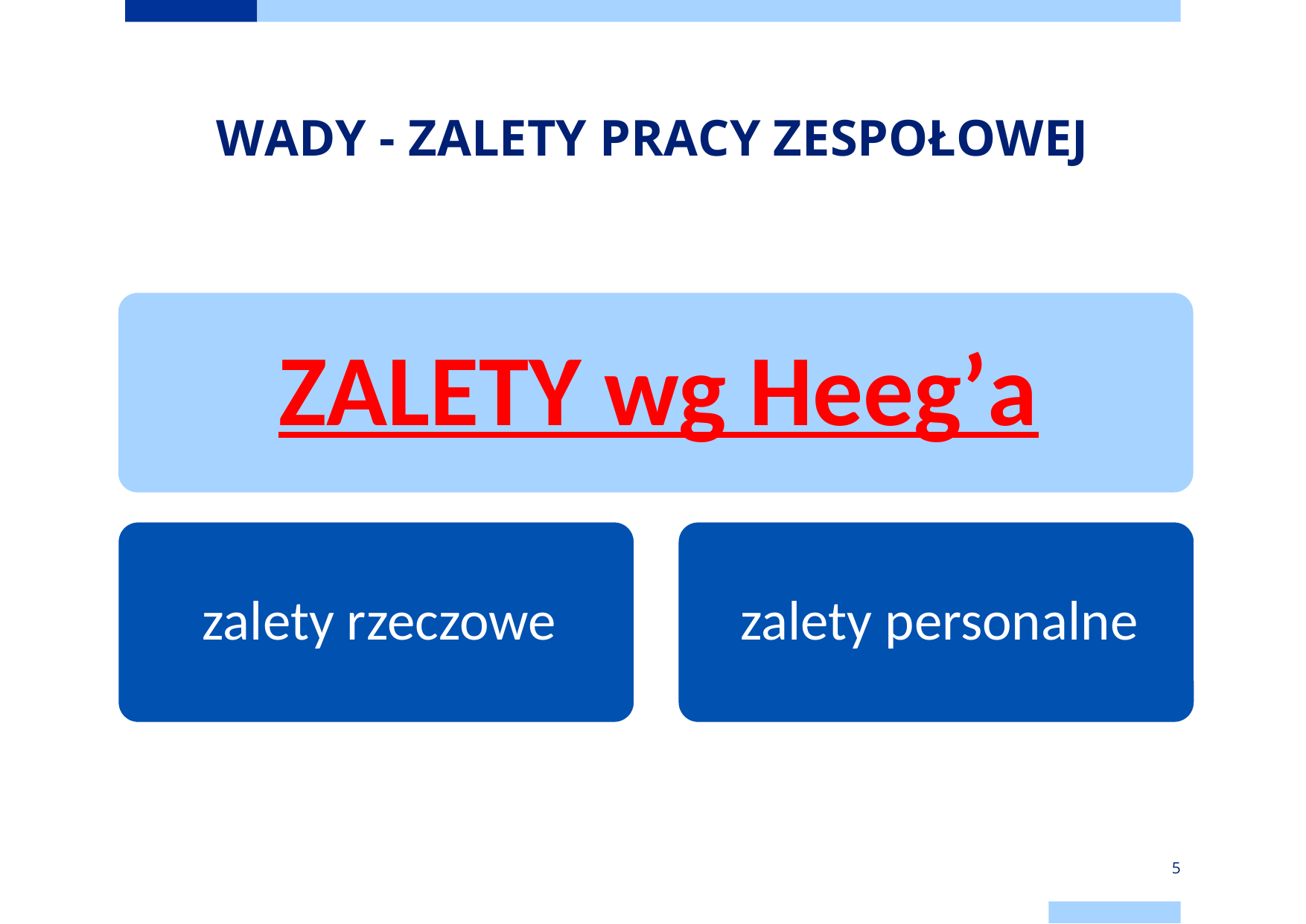

# WADY - ZALETY PRACY ZESPOŁOWEJ

ZALETY wg Heegʼa
zalety rzeczowe
zalety personalne
5